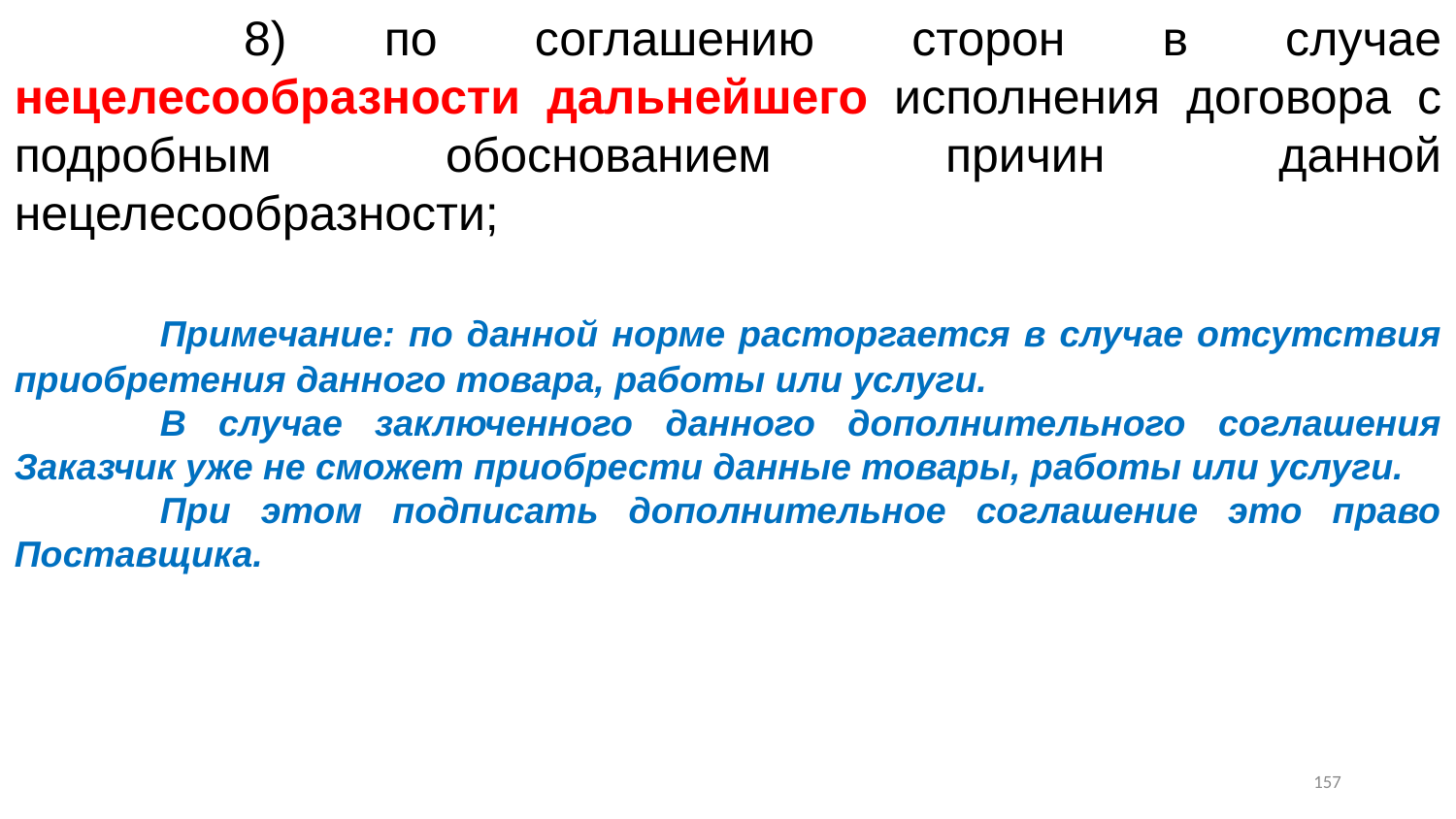

8) по соглашению сторон в случае нецелесообразности дальнейшего исполнения договора с подробным обоснованием причин данной нецелесообразности;

	Примечание: по данной норме расторгается в случае отсутствия приобретения данного товара, работы или услуги.
	В случае заключенного данного дополнительного соглашения Заказчик уже не сможет приобрести данные товары, работы или услуги.
	При этом подписать дополнительное соглашение это право Поставщика.

157